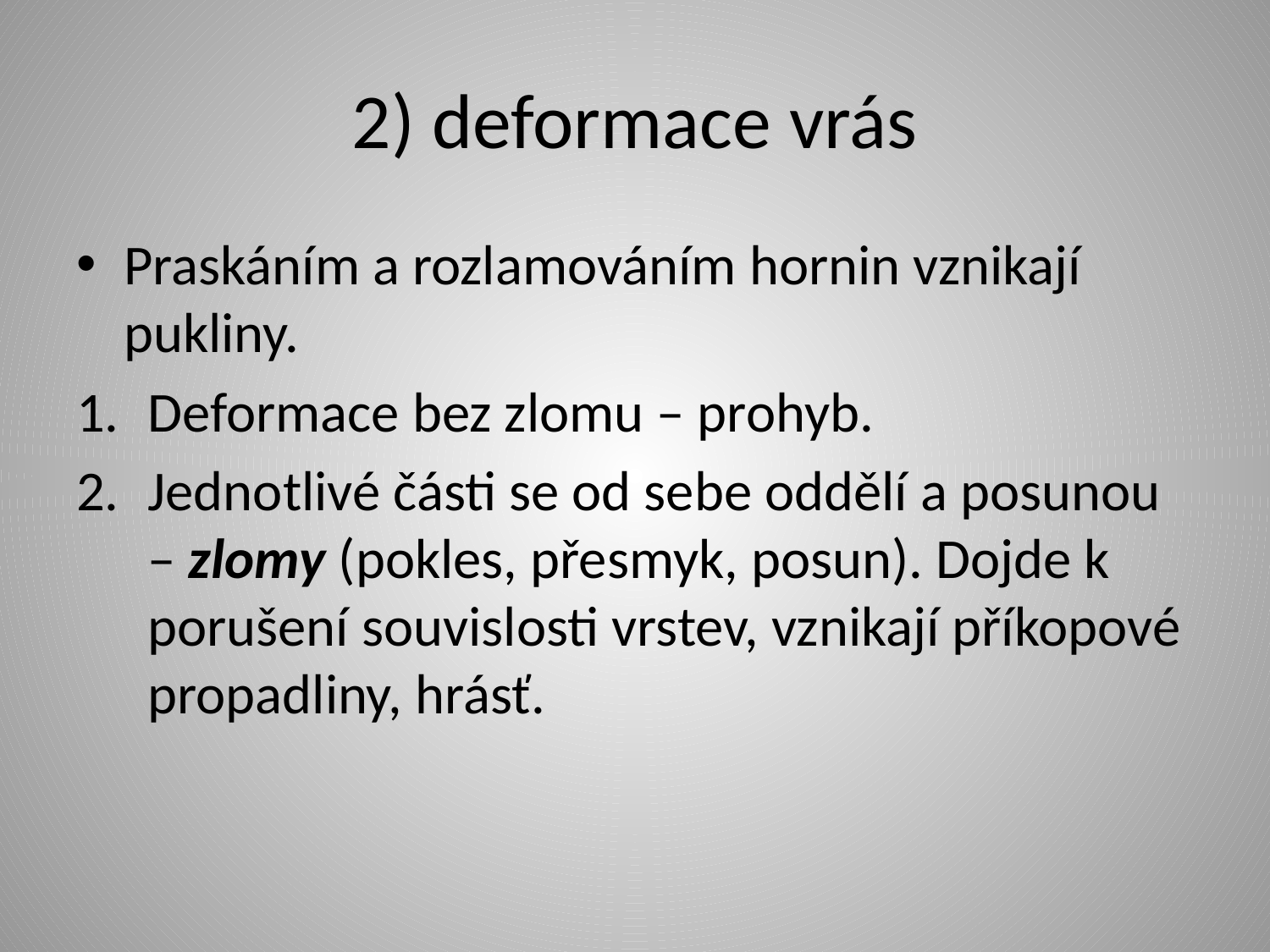

# 2) deformace vrás
Praskáním a rozlamováním hornin vznikají pukliny.
Deformace bez zlomu – prohyb.
Jednotlivé části se od sebe oddělí a posunou – zlomy (pokles, přesmyk, posun). Dojde k porušení souvislosti vrstev, vznikají příkopové propadliny, hrásť.